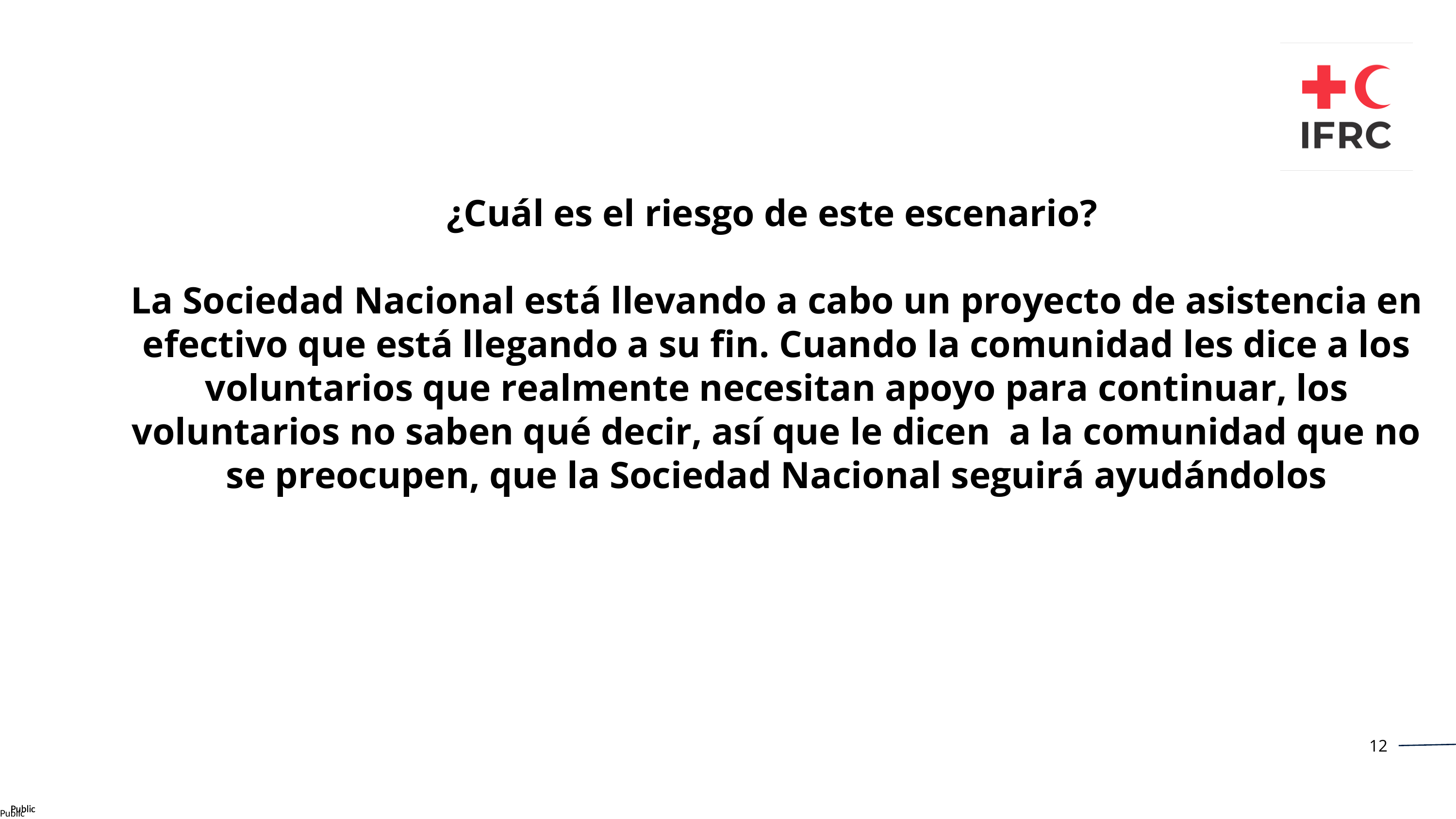

¿Cuál es el riesgo de este escenario?

La Sociedad Nacional está llevando a cabo un proyecto de asistencia en efectivo que está llegando a su fin. Cuando la comunidad les dice a los voluntarios que realmente necesitan apoyo para continuar, los voluntarios no saben qué decir, así que le dicen  a la comunidad que no se preocupen, que la Sociedad Nacional seguirá ayudándolos